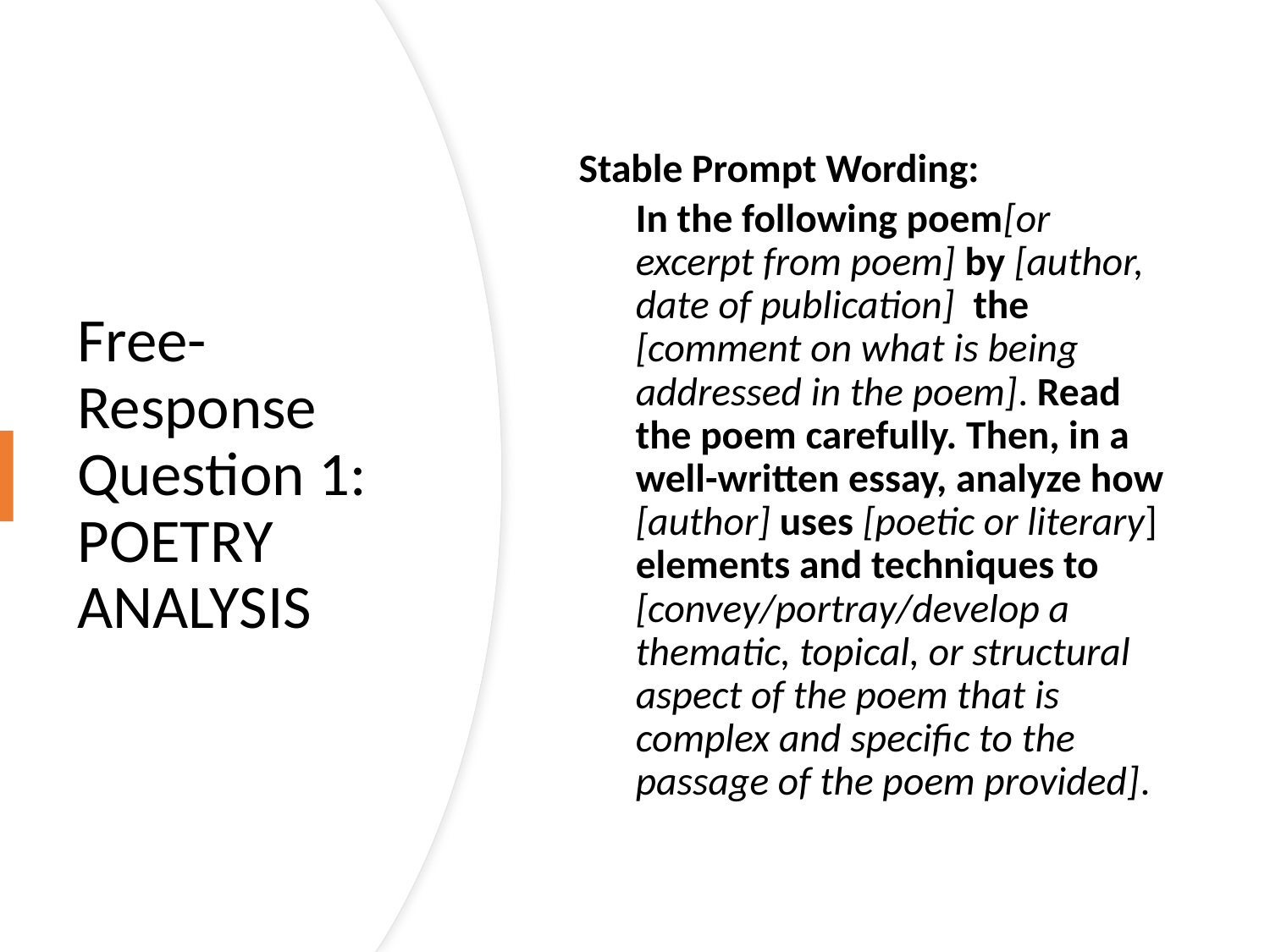

Stable Prompt Wording:
In the following poem[or excerpt from poem] by [author, date of publication]  the [comment on what is being addressed in the poem]. Read the poem carefully. Then, in a well-written essay, analyze how [author] uses [poetic or literary] elements and techniques to [convey/portray/develop a thematic, topical, or structural aspect of the poem that is complex and specific to the passage of the poem provided].
# Free-Response Question 1: POETRY ANALYSIS